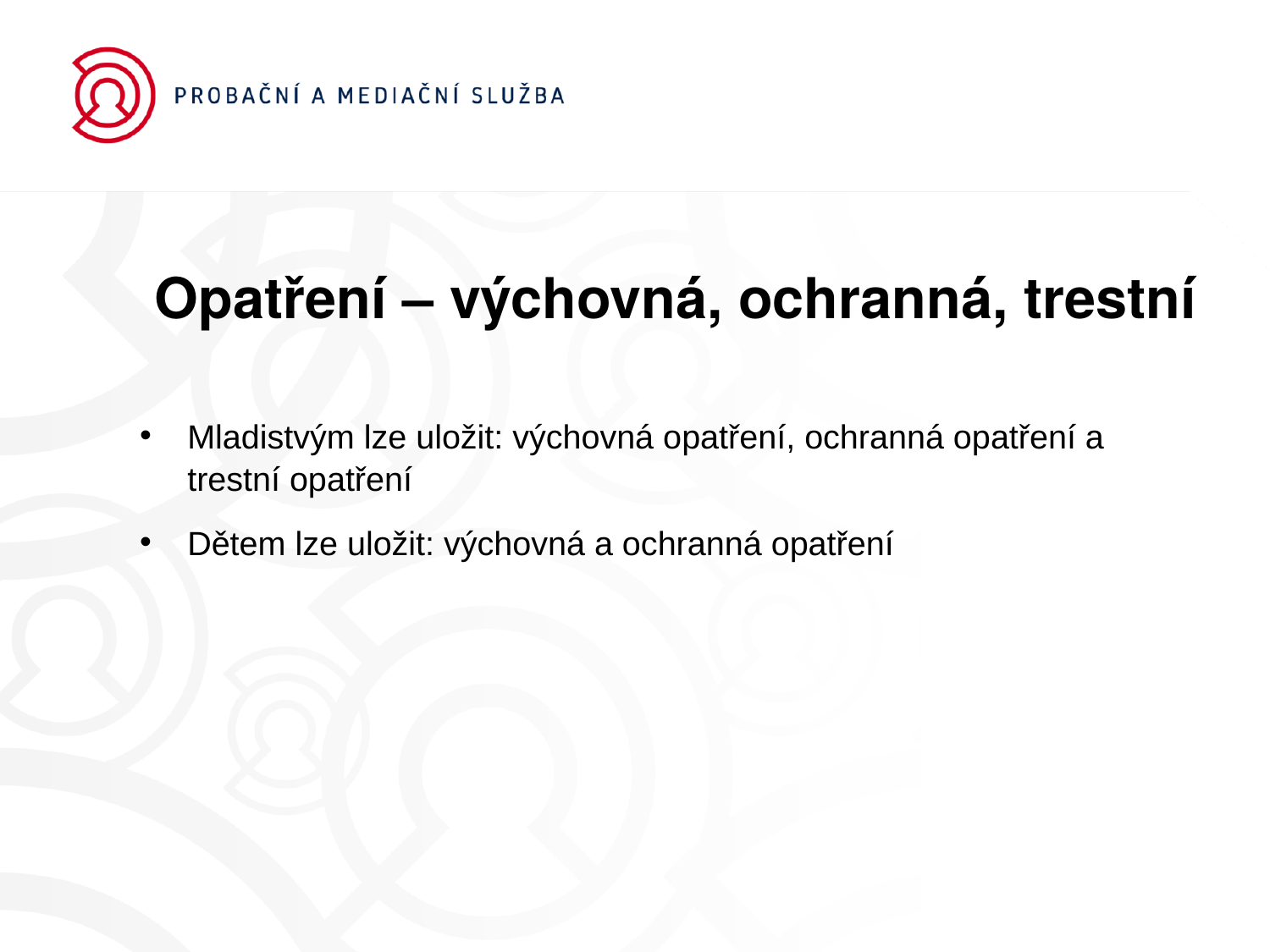

Opatření – výchovná, ochranná, trestní
Mladistvým lze uložit: výchovná opatření, ochranná opatření a trestní opatření
Dětem lze uložit: výchovná a ochranná opatření